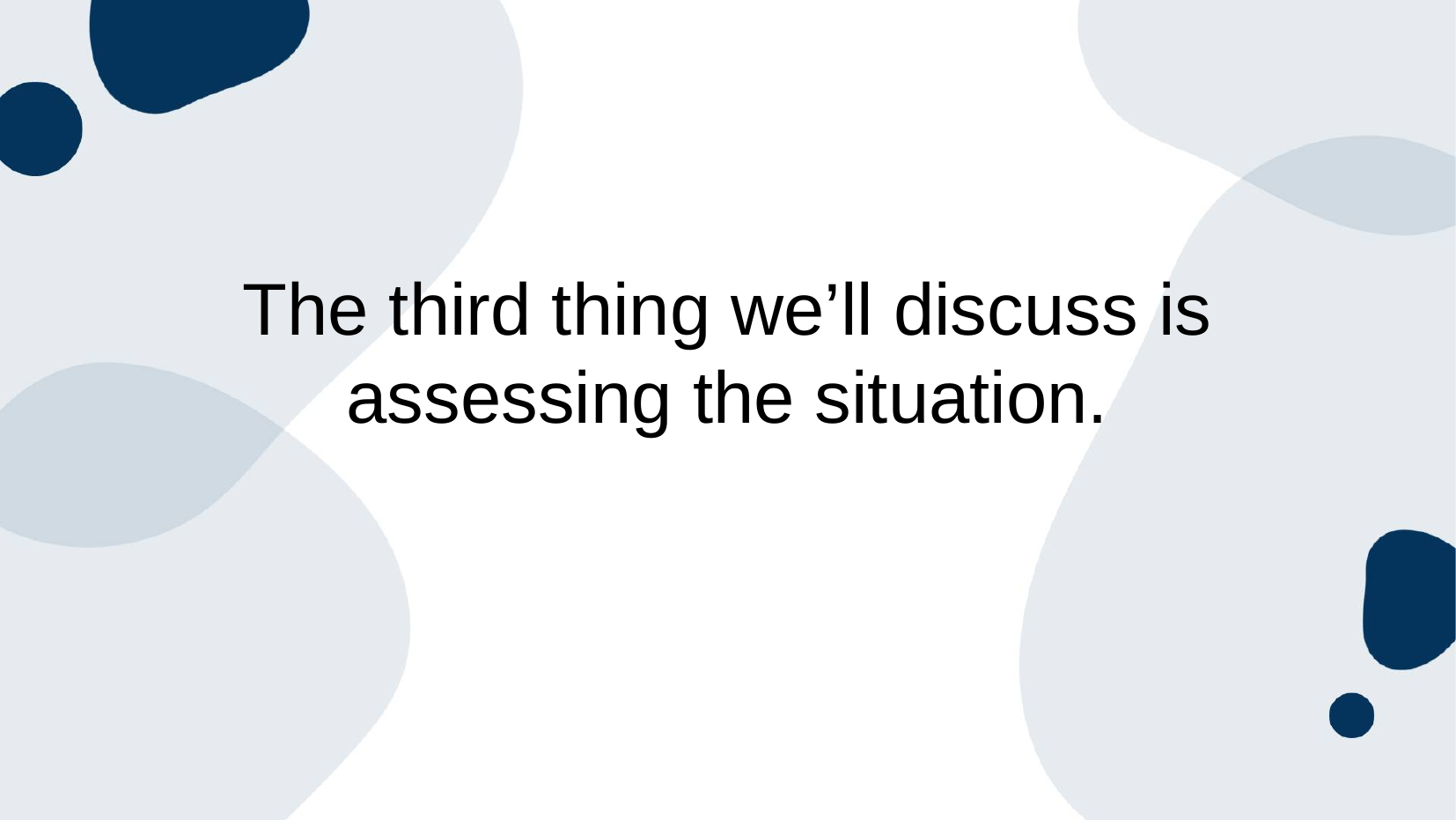

# The third thing we’ll discuss is assessing the situation.